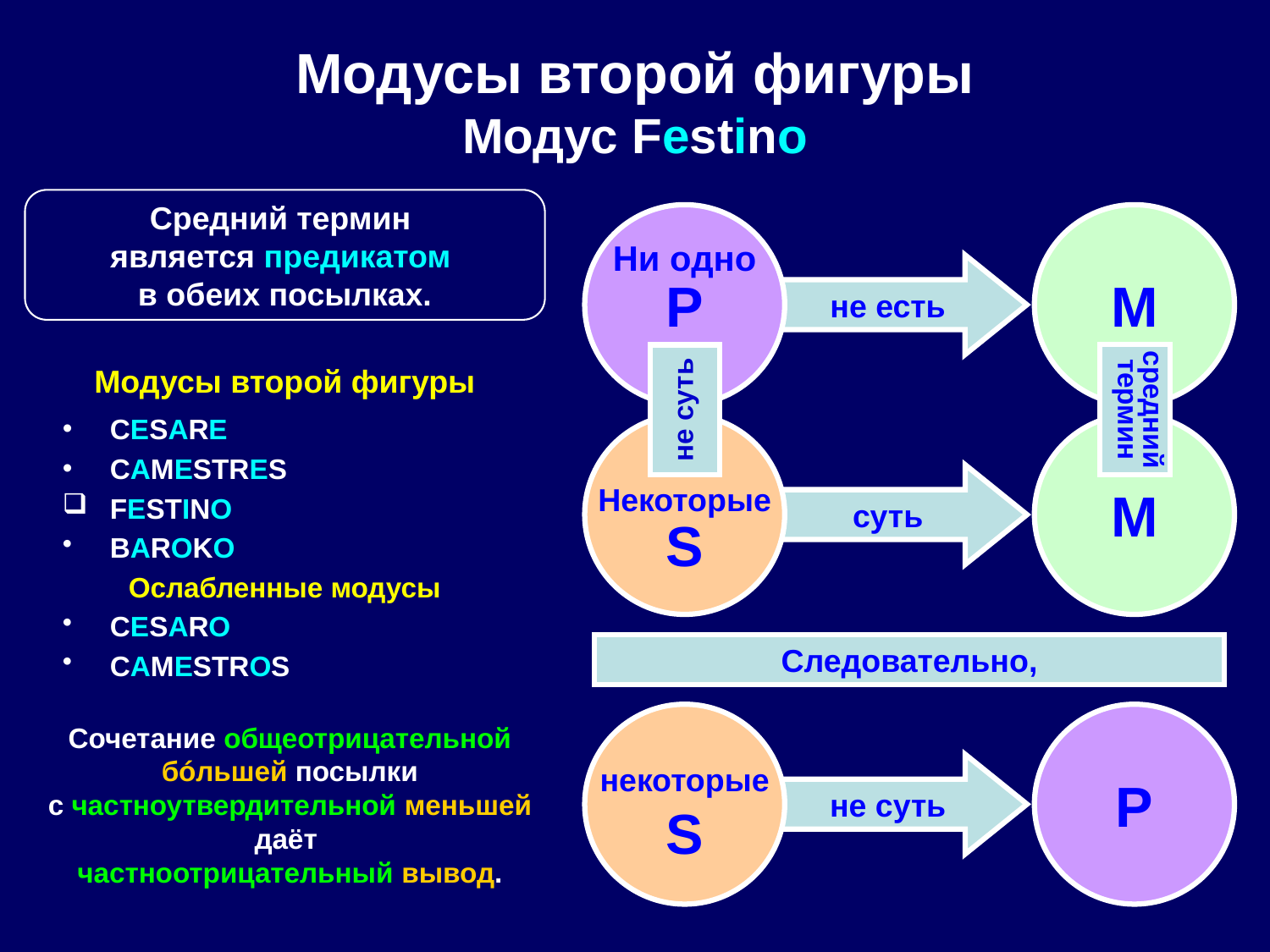

# Модусы второй фигуры Модус Festino
Средний термин
является предикатом
в обеих посылках.
Ни одно
P
M
не есть
Модусы второй фигуры
CESARE
CAMESTRES
FESTINO
BAROKO
Ослабленные модусы
CESARO
CAMESTROS
не суть
средний
термин
Некоторые
S
M
суть
Следовательно,

некоторые
S
P
Сочетание общеотрицательной бóльшей посылки
с частноутвердительной меньшей даёт
частноотрицательный вывод.
не суть